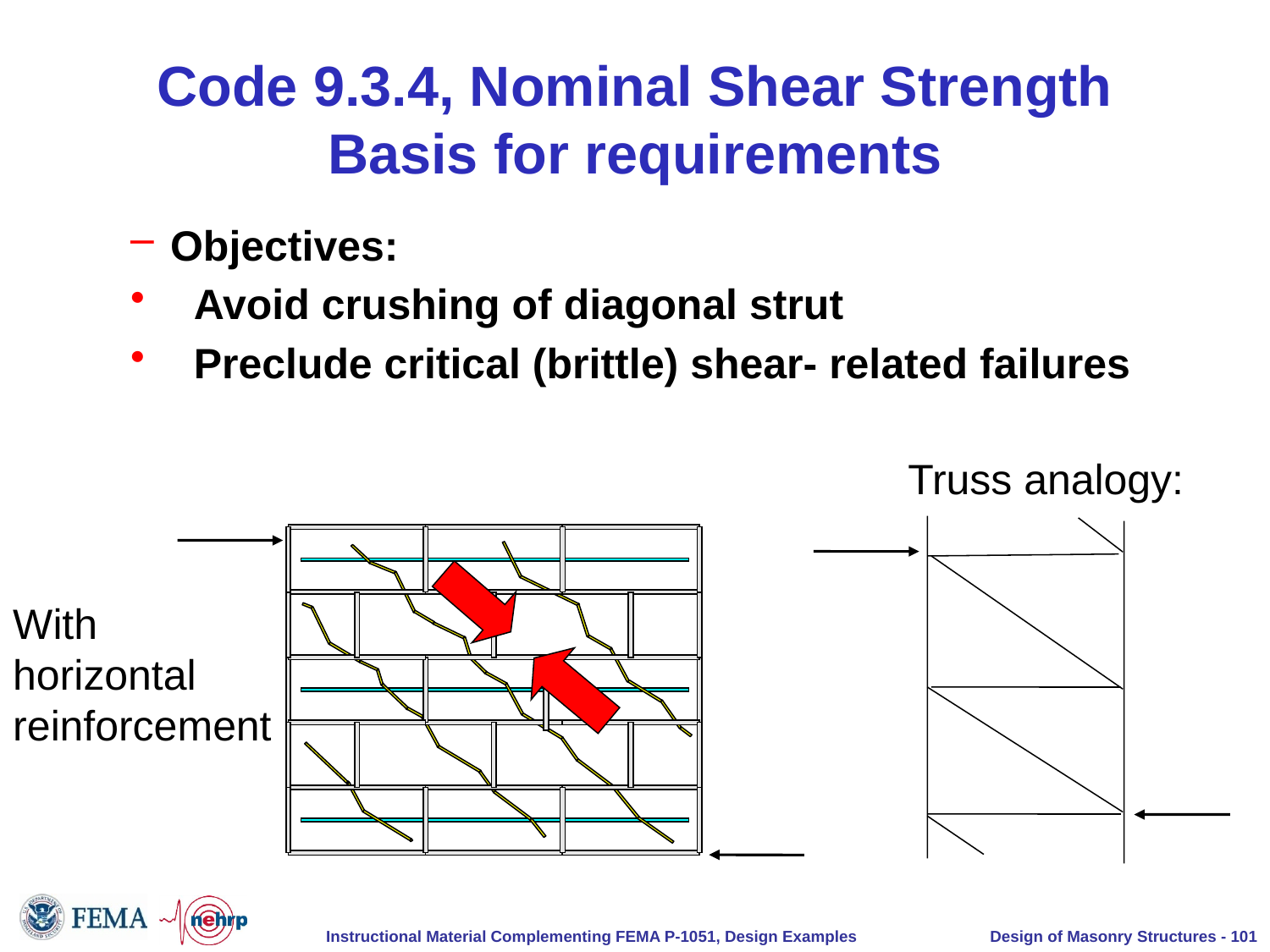

# Code 9.3.4, Nominal Shear Strength Basis for requirements
Objectives:
  Avoid crushing of diagonal strut
  Preclude critical (brittle) shear- related failures
Truss analogy:

With
horizontal
reinforcement

Design of Masonry Structures - 101
Instructional Material Complementing FEMA P-1051, Design Examples